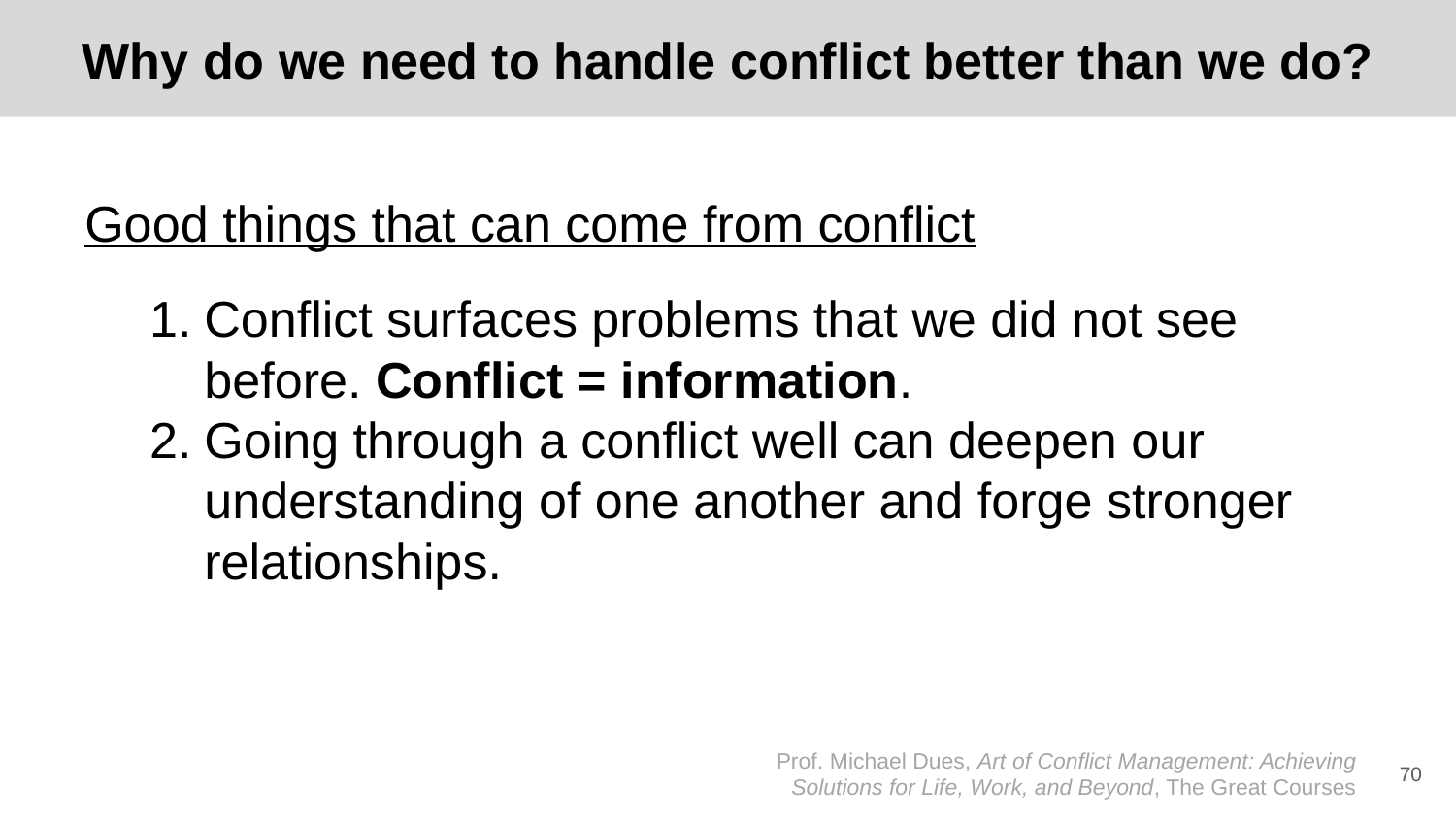

# Why do we need to handle conflict better than we do?
Good things that can come from conflict
Conflict surfaces problems that we did not see before. Conflict = information.
Going through a conflict well can deepen our understanding of one another and forge stronger relationships.
Prof. Michael Dues, Art of Conflict Management: Achieving Solutions for Life, Work, and Beyond, The Great Courses
70